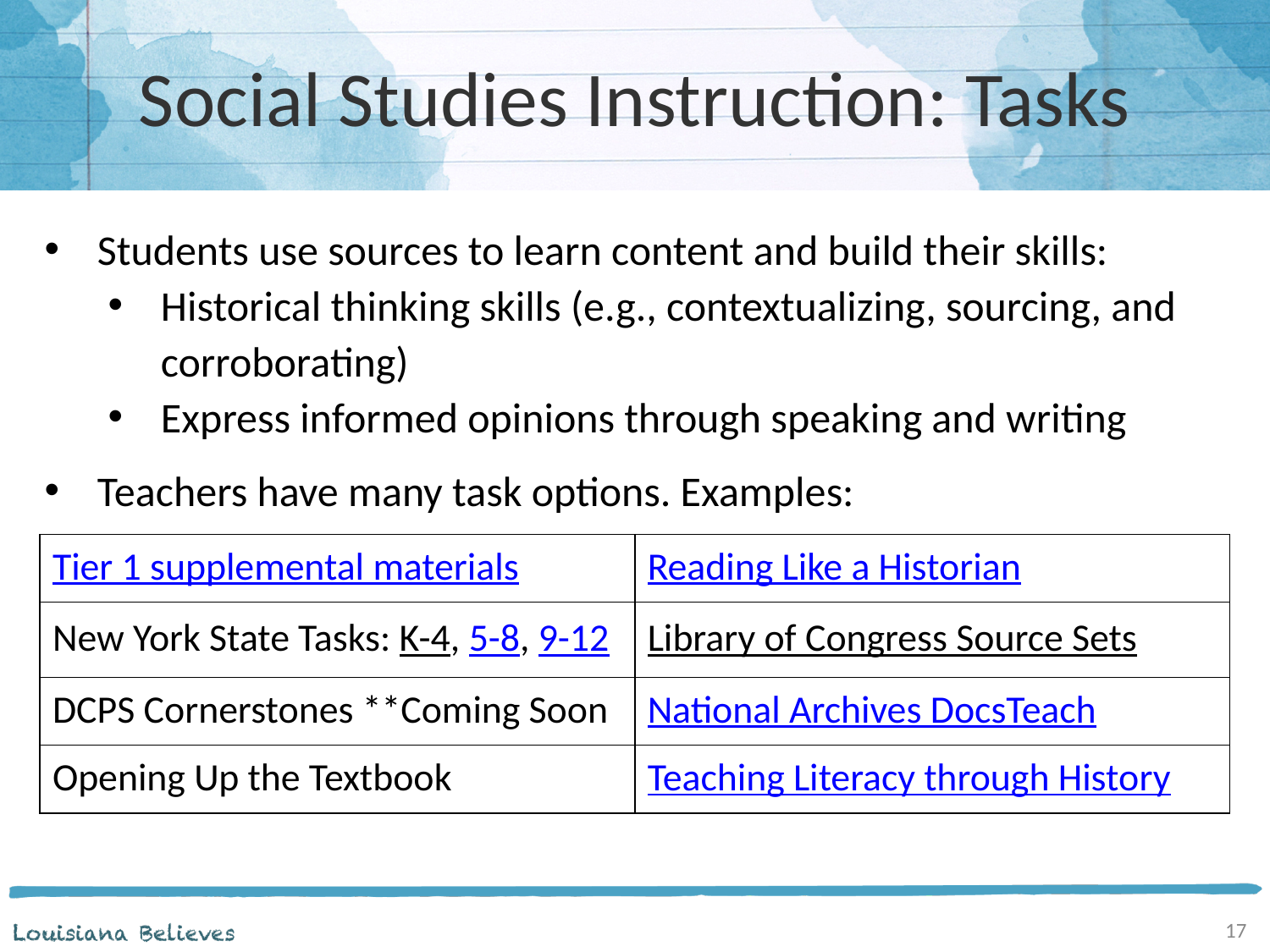

# Social Studies Instruction: Tasks
Students use sources to learn content and build their skills:
Historical thinking skills (e.g., contextualizing, sourcing, and corroborating)
Express informed opinions through speaking and writing
Teachers have many task options. Examples:
| Tier 1 supplemental materials | Reading Like a Historian |
| --- | --- |
| New York State Tasks: K-4, 5-8, 9-12 | Library of Congress Source Sets |
| DCPS Cornerstones \*\*Coming Soon | National Archives DocsTeach |
| Opening Up the Textbook | Teaching Literacy through History |
17